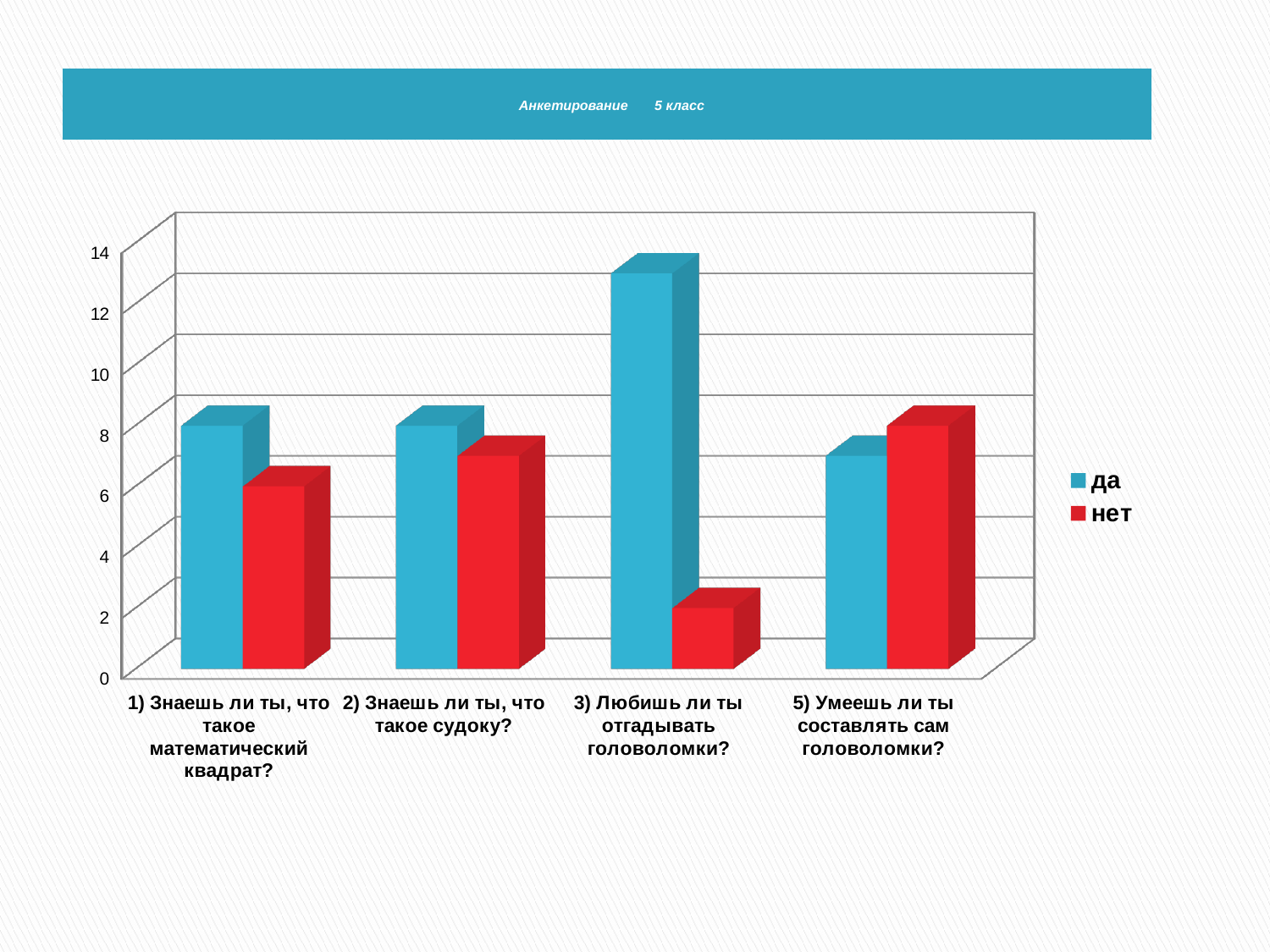

# 7 класс

Анкетирование       5 класс

[unsupported chart]